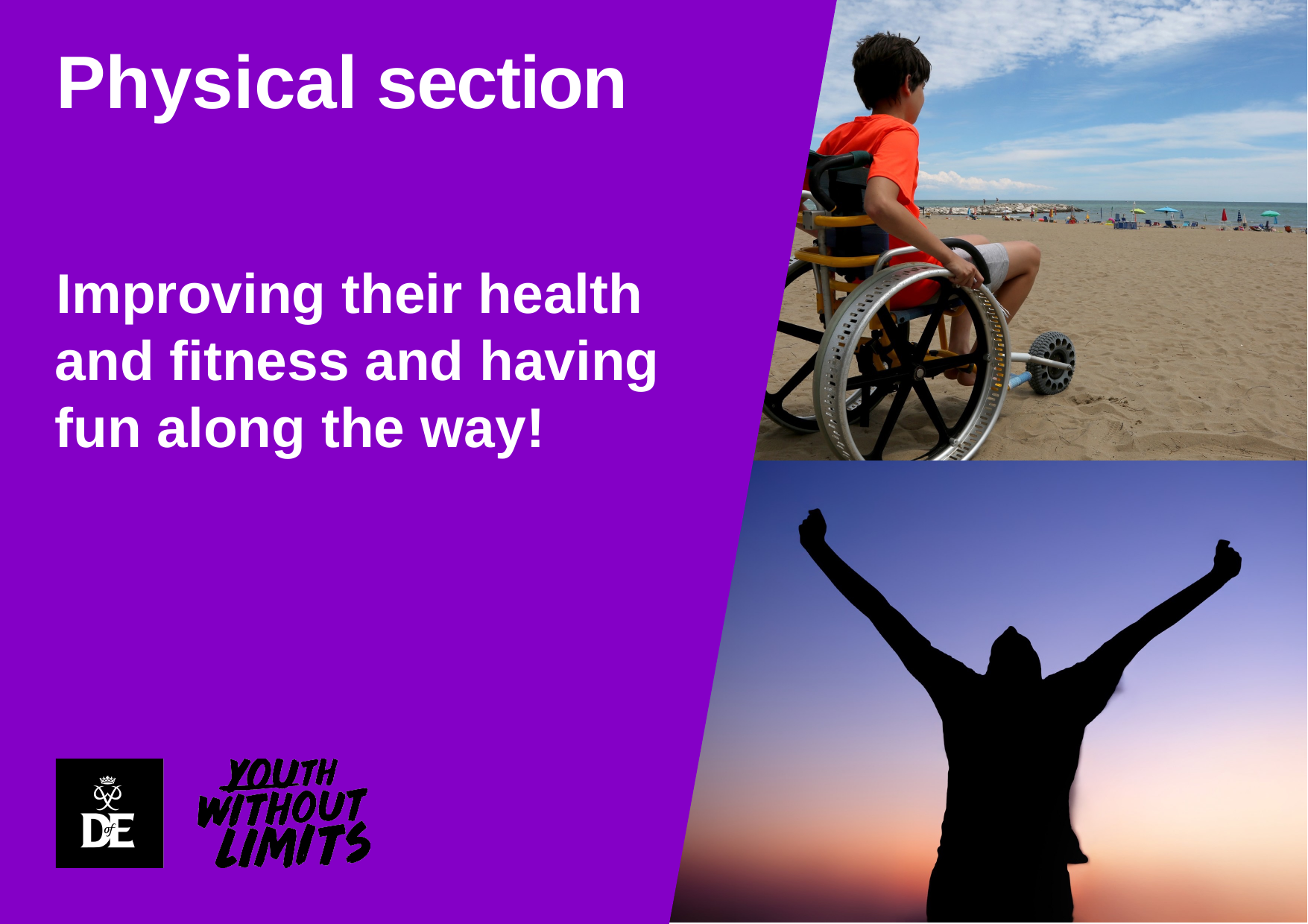

# Physical section
Improving their health 
and fitness and having fun along the way!